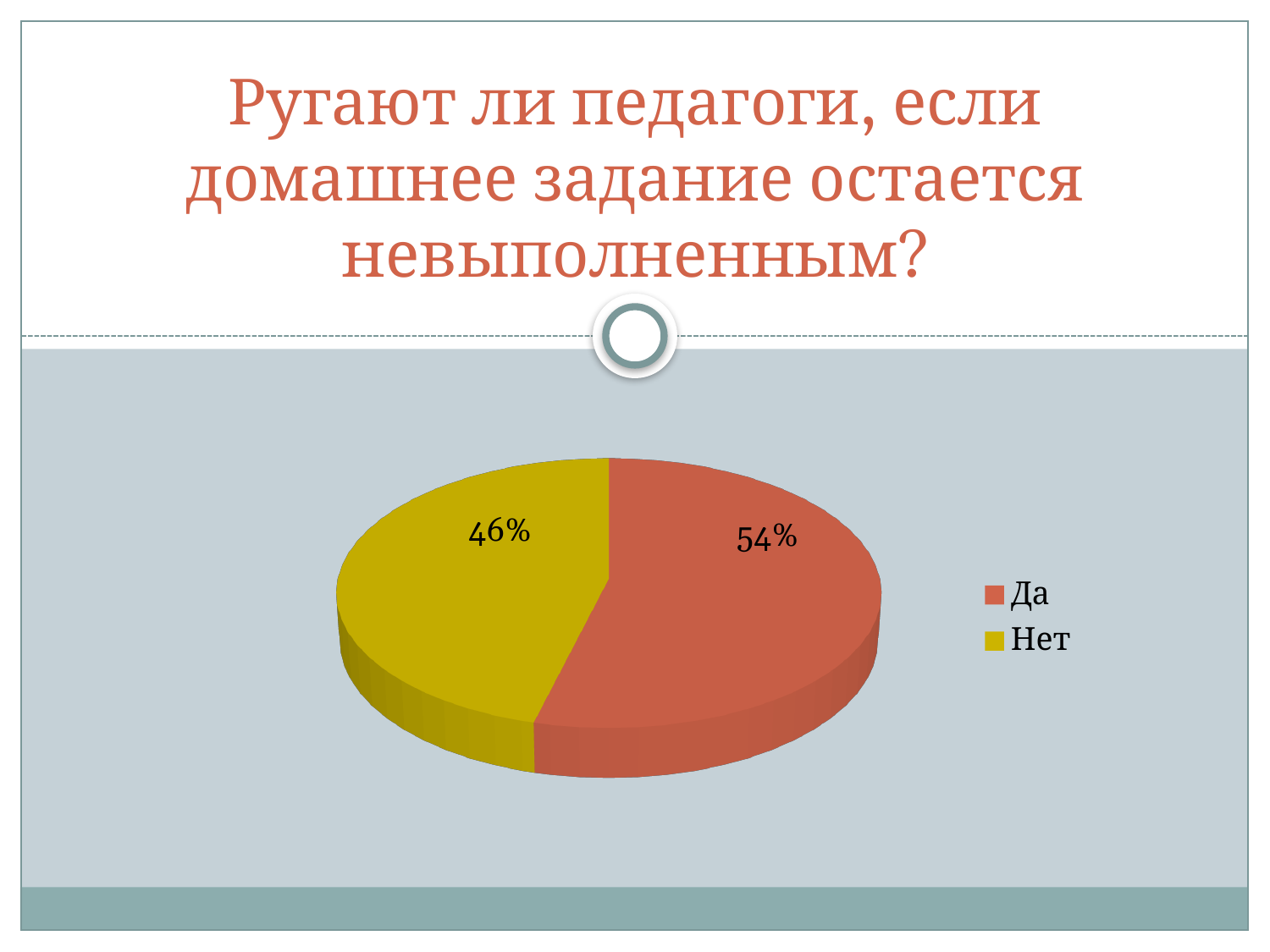

# Ругают ли педагоги, если домашнее задание остается невыполненным?

[unsupported chart]